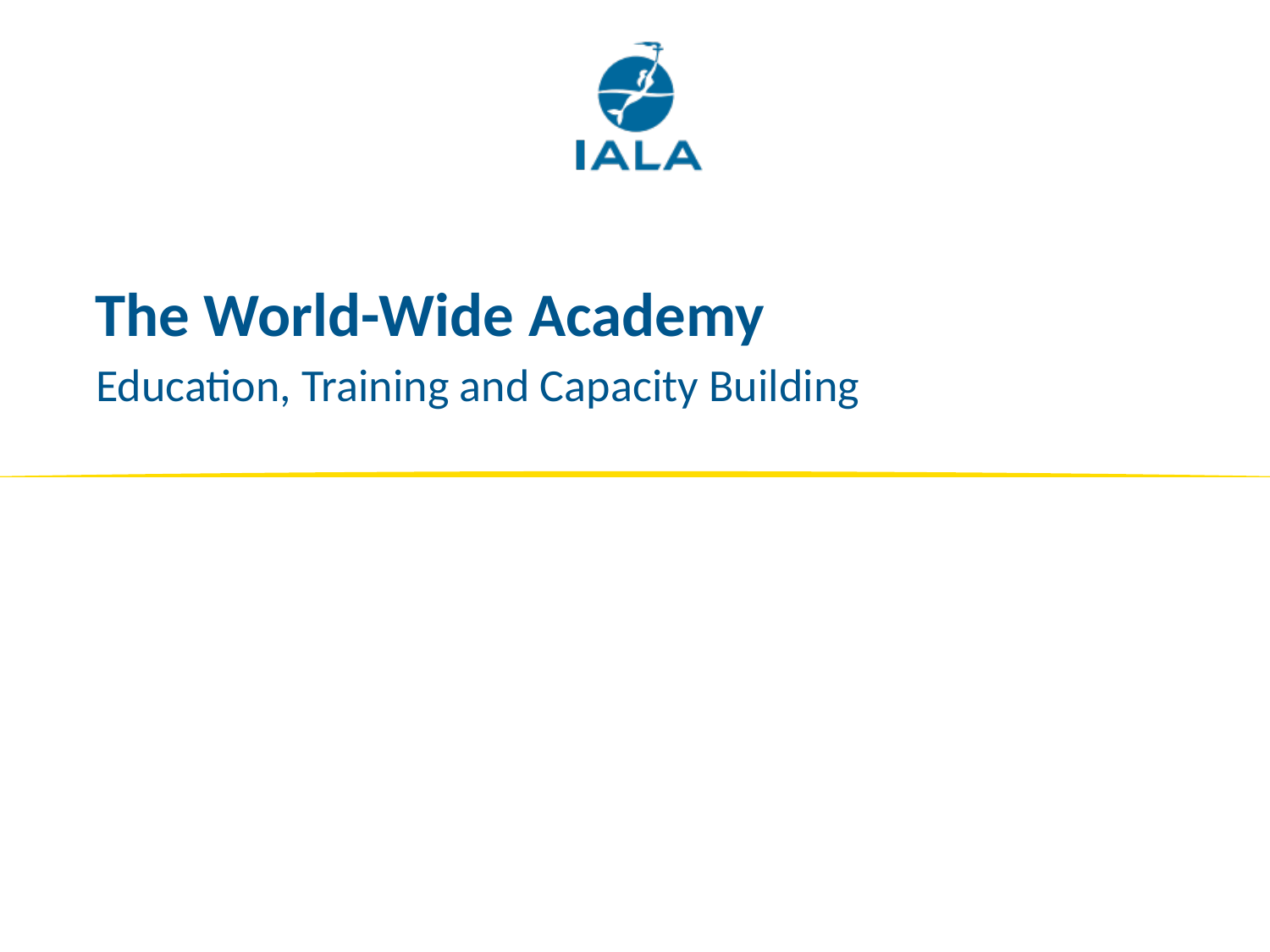

# The World-Wide Academy
Education, Training and Capacity Building